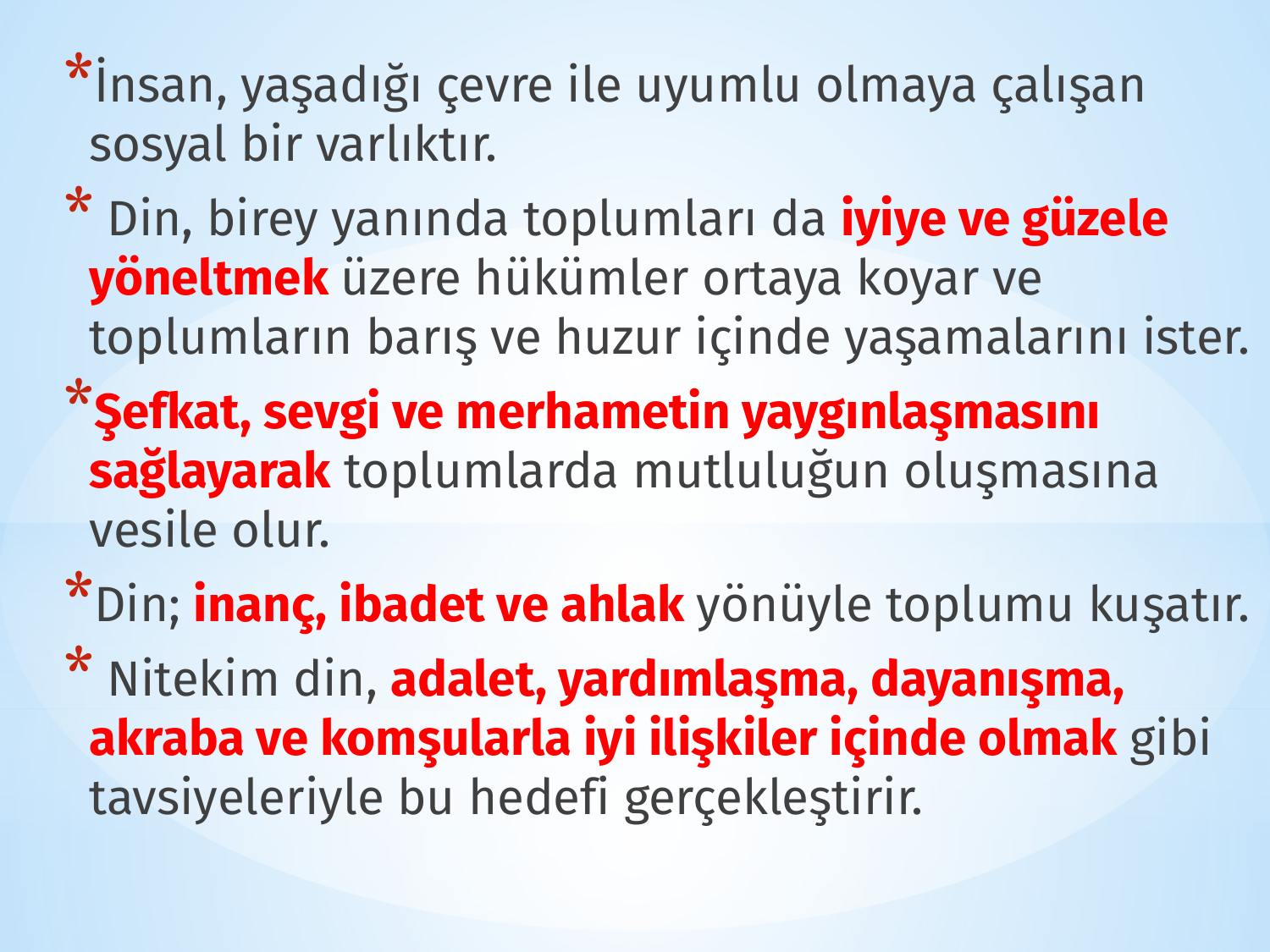

İnsan, yaşadığı çevre ile uyumlu olmaya çalışan sosyal bir varlıktır.
 Din, birey yanında toplumları da iyiye ve güzele yöneltmek üzere hükümler ortaya koyar ve toplumların barış ve huzur içinde yaşamalarını ister.
Şefkat, sevgi ve merhametin yaygınlaşmasını sağlayarak toplumlarda mutluluğun oluşmasına vesile olur.
Din; inanç, ibadet ve ahlak yönüyle toplumu kuşatır.
 Nitekim din, adalet, yardımlaşma, dayanışma, akraba ve komşularla iyi ilişkiler içinde olmak gibi tavsiyeleriyle bu hedefi gerçekleştirir.